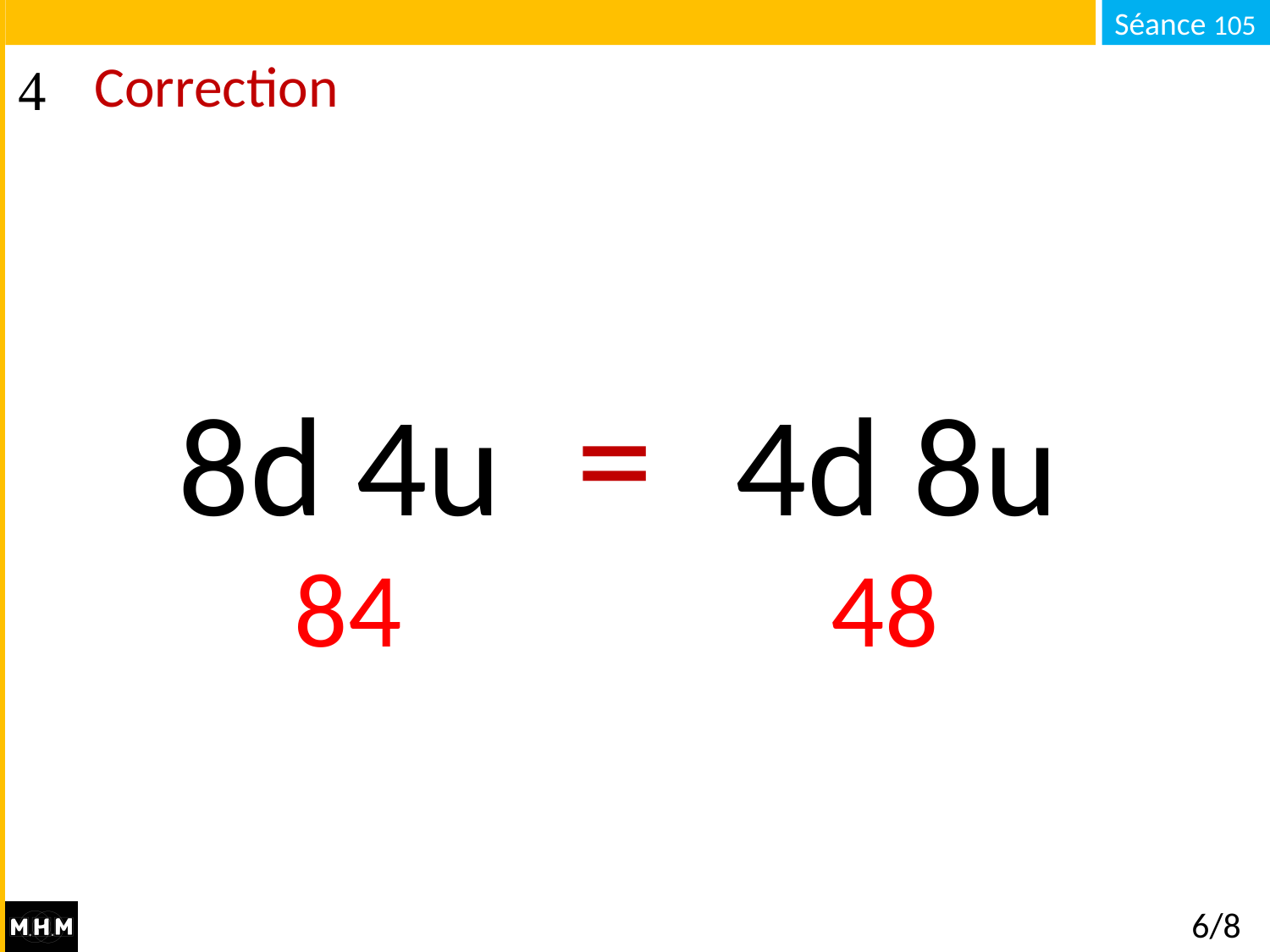

# Correction
=
8d 4u . . . 4d 8u
84                  48
6/8